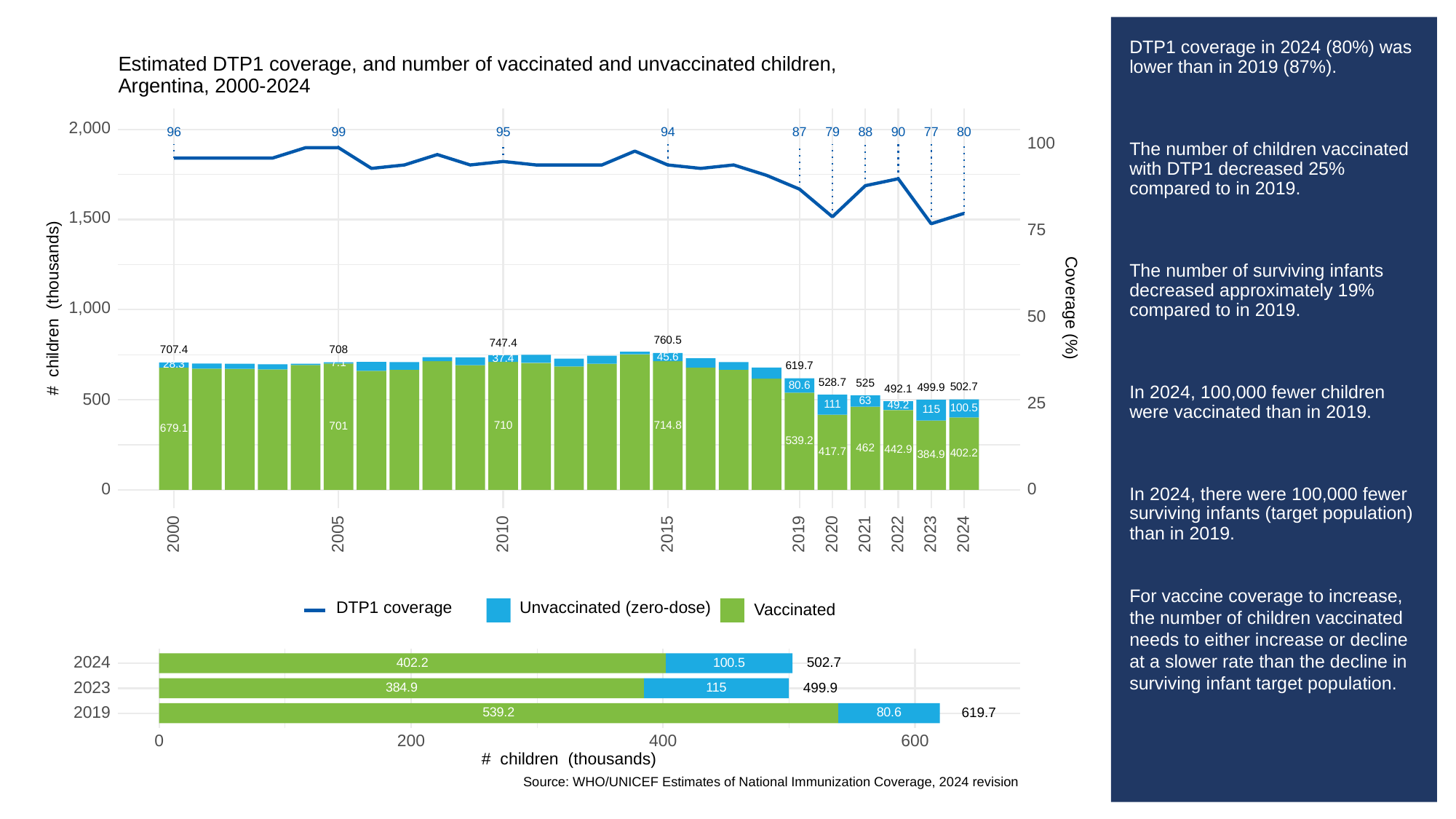

# DTP1 coverage in 2024 (80%) was lower than in 2019 (87%).

The number of children vaccinated with DTP1 decreased 25% compared to in 2019.

The number of surviving infants decreased approximately 19% compared to in 2019.

In 2024, 100,000 fewer children were vaccinated than in 2019.

In 2024, there were 100,000 fewer surviving infants (target population) than in 2019.

For vaccine coverage to increase, the number of children vaccinated needs to either increase or decline at a slower rate than the decline in surviving infant target population.

Estimated DTP1 coverage, and number of vaccinated and unvaccinated children,
Argentina, 2000-2024

2,000
96
99
95
94
87
79
88
90
80
77

100

1,500

75

#  children  (thousands)
Coverage (%)
1,000

50
760.5
747.4
708
707.4

45.6

37.4

7.1
28.3

619.7

528.7

525
80.6
502.7
499.9
492.1

500

63
25

111

49.2
100.5
115

714.8
710
701
679.1
539.2
462

442.9
417.7
402.2
384.9
0
0

2023
2000
2005
2010
2015
2019
2020
2021
2022
2024

Unvaccinated (zero-dose)
DTP1 coverage
Vaccinated

2024
502.7
402.2
100.5

2023
499.9
384.9
115

2019
619.7
539.2
80.6

0
200
400
600
#  children  (thousands)
Source: WHO/UNICEF Estimates of National Immunization Coverage, 2024 revision